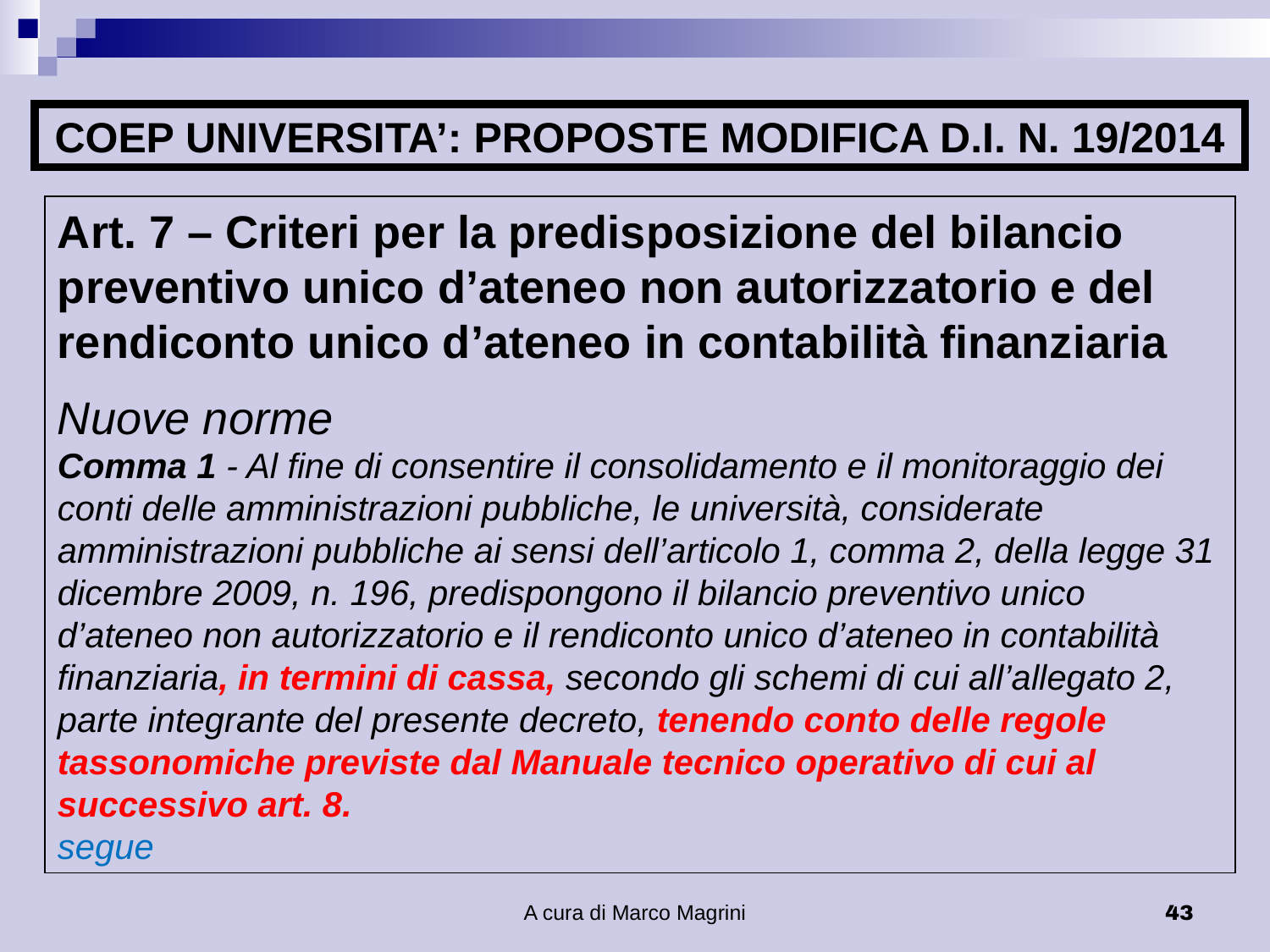

COEP UNIVERSITA’: PROPOSTE MODIFICA D.I. N. 19/2014
Art. 7 – Criteri per la predisposizione del bilancio preventivo unico d’ateneo non autorizzatorio e del rendiconto unico d’ateneo in contabilità finanziaria

Nuove norme
Comma 1 - Al fine di consentire il consolidamento e il monitoraggio dei conti delle amministrazioni pubbliche, le università, considerate amministrazioni pubbliche ai sensi dell’articolo 1, comma 2, della legge 31 dicembre 2009, n. 196, predispongono il bilancio preventivo unico d’ateneo non autorizzatorio e il rendiconto unico d’ateneo in contabilità finanziaria, in termini di cassa, secondo gli schemi di cui all’allegato 2, parte integrante del presente decreto, tenendo conto delle regole tassonomiche previste dal Manuale tecnico operativo di cui al successivo art. 8.
segue
A cura di Marco Magrini
43